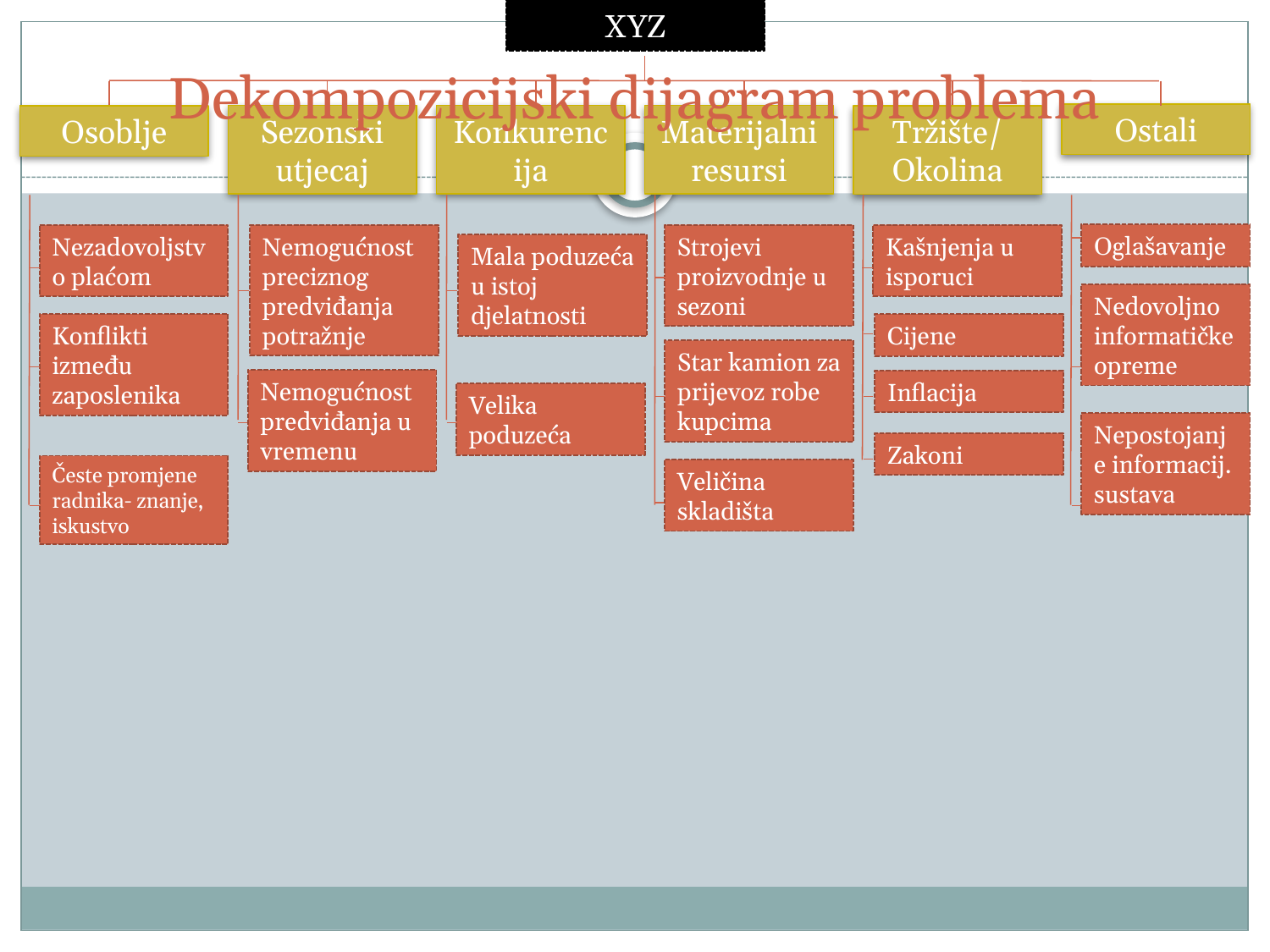

XYZ
Ostali
Sezonski utjecaj
Konkurencija
Materijalni resursi
Osoblje
Tržište/ Okolina
Oglašavanje
Nezadovoljstvo plaćom
Nemogućnost  preciznog predviđanja potražnje
Strojevi proizvodnje u sezoni
Kašnjenja u isporuci
Mala poduzeća u istoj djelatnosti
Nedovoljno informatičke opreme
Konflikti između zaposlenika
Cijene
Star kamion za prijevoz robe kupcima
Nemogućnost  predviđanja u vremenu
Inflacija
Velika poduzeća
Nepostojanje informacij. sustava
Zakoni
Česte promjene radnika- znanje, iskustvo
Veličina skladišta
# Dekompozicijski dijagram problema